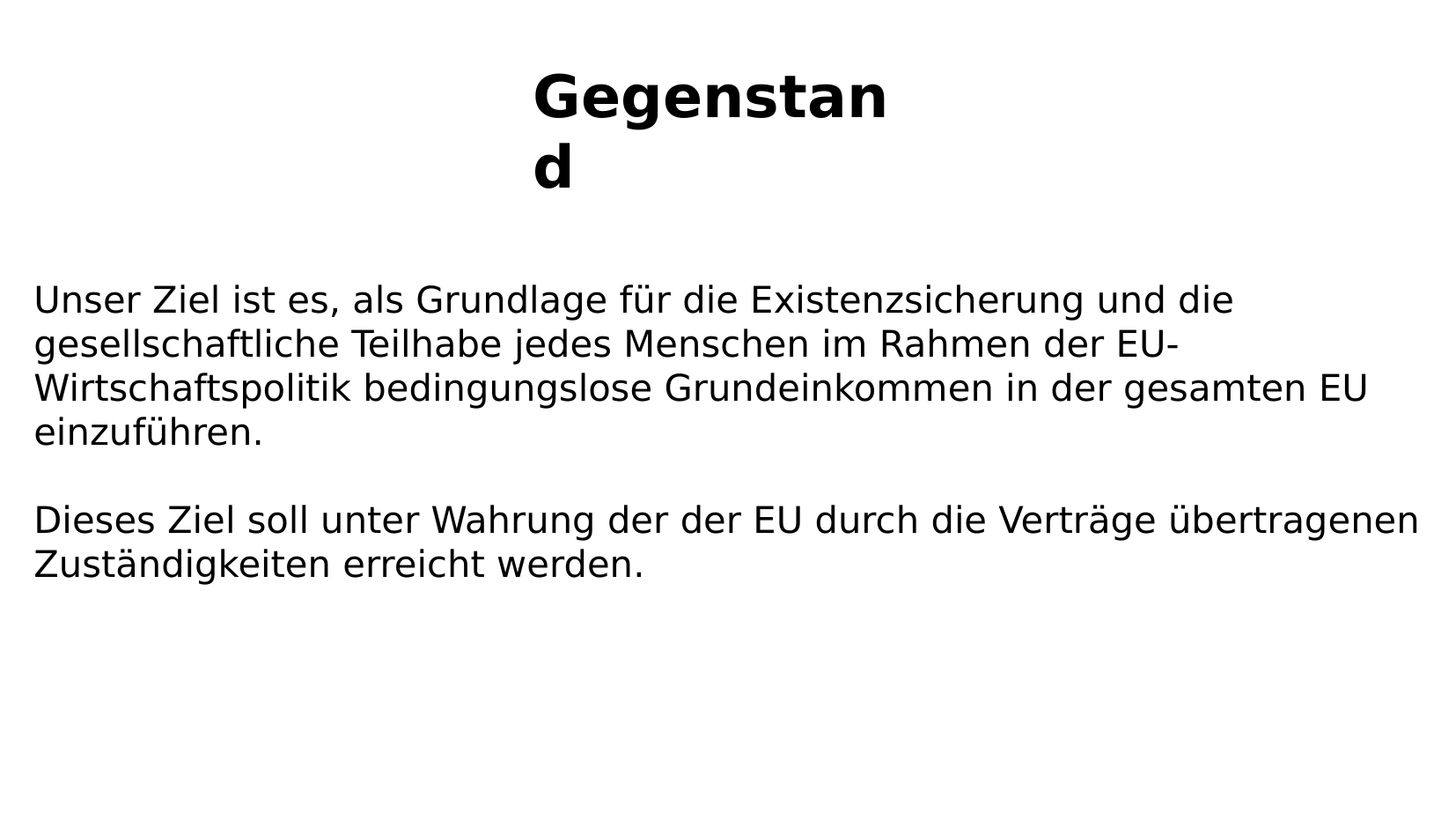

Gegenstand
Unser Ziel ist es, als Grundlage für die Existenzsicherung und die gesellschaftliche Teilhabe jedes Menschen im Rahmen der EU-Wirtschaftspolitik bedingungslose Grundeinkommen in der gesamten EU einzuführen.

Dieses Ziel soll unter Wahrung der der EU durch die Verträge übertragenen Zuständigkeiten erreicht werden.